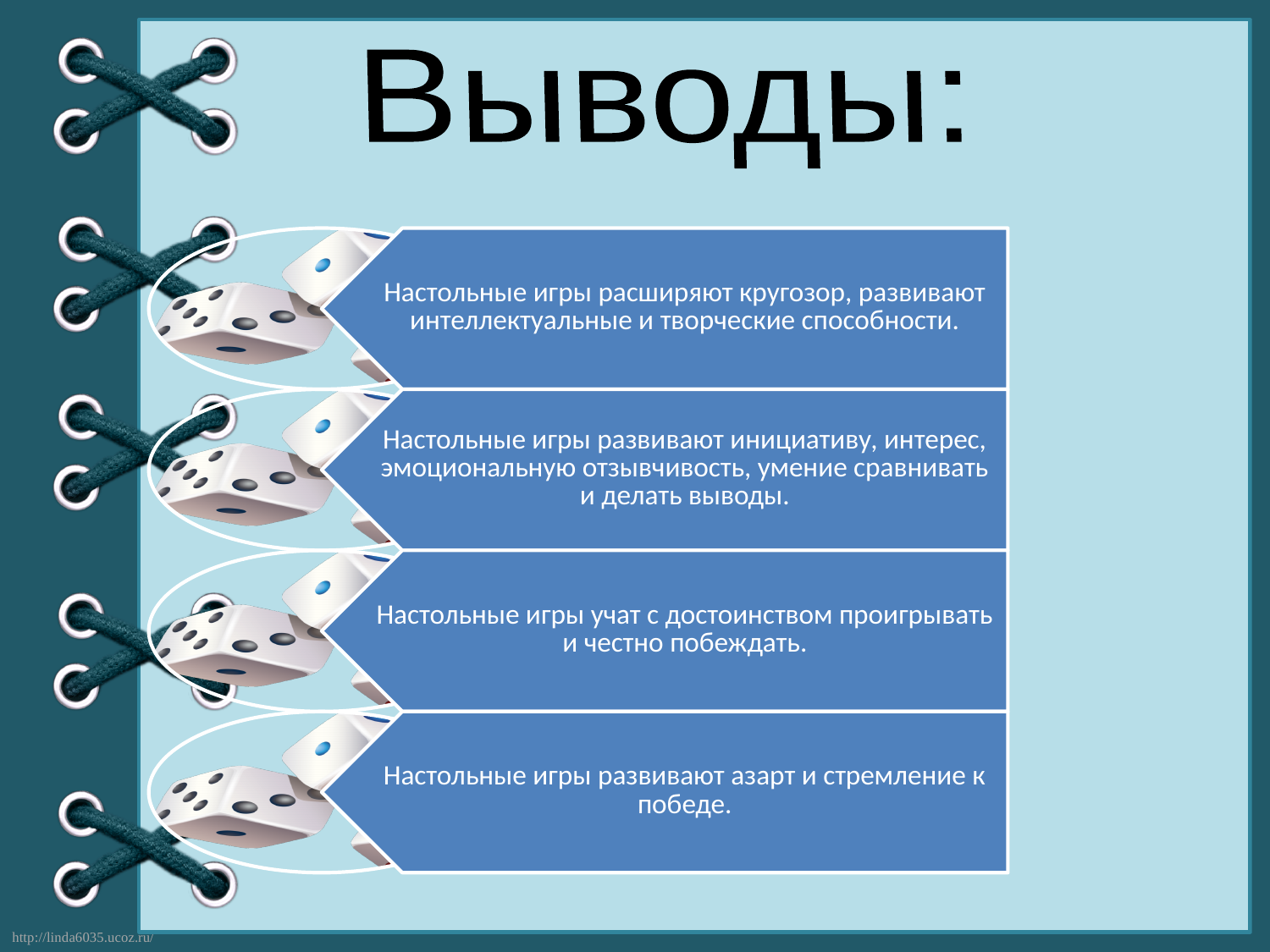

Выводы:
Настольные игры расширяют кругозор, развивают интеллектуальные и творческие способности.
Настольные игры развивают инициативу, интерес, эмоциональную отзывчивость, умение сравнивать и делать выводы.
Настольные игры учат с достоинством проигрывать и честно побеждать.
Настольные игры развивают азарт и стремление к победе.